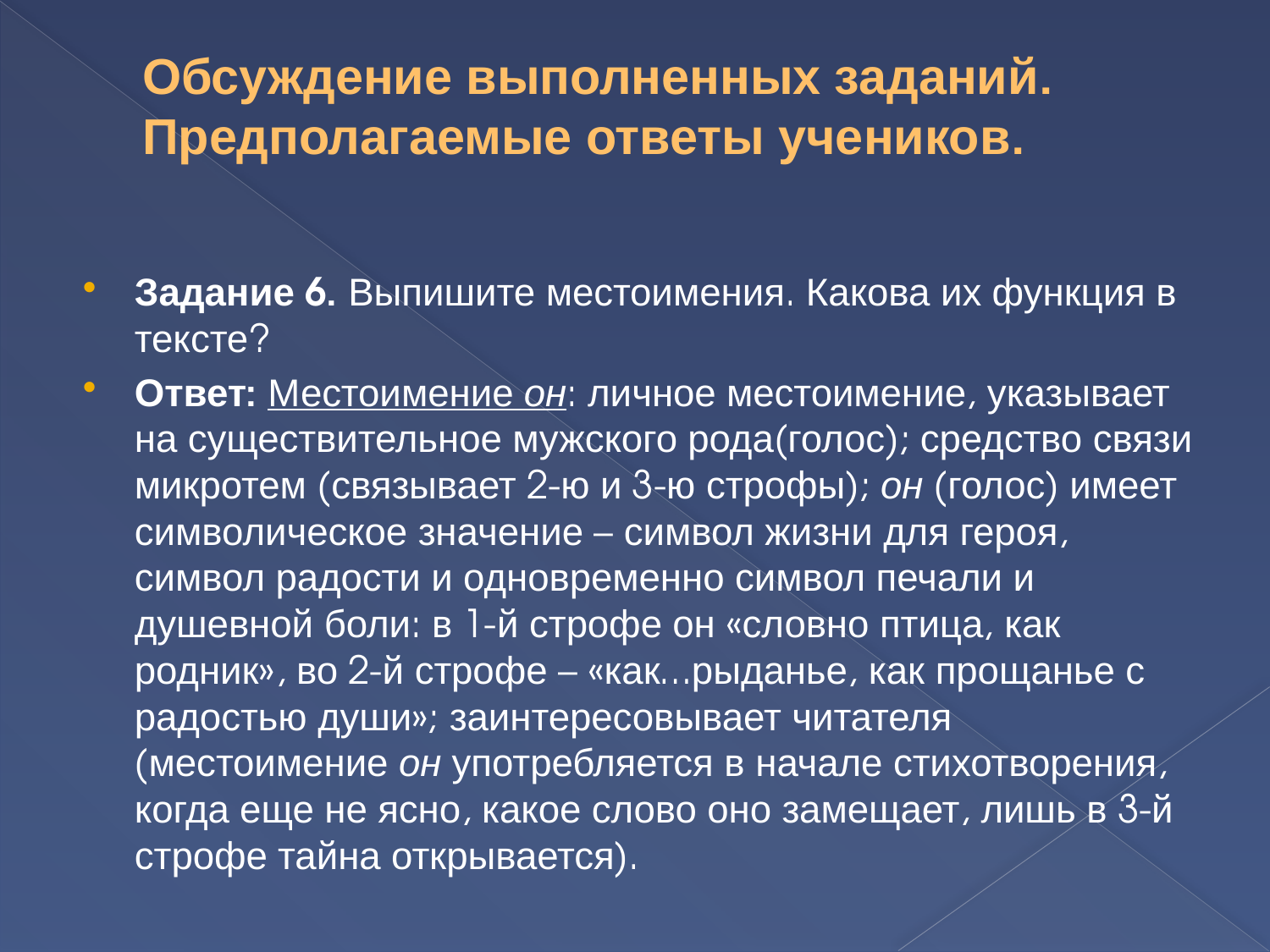

# Обсуждение выполненных заданий. Предполагаемые ответы учеников.
Задание 6. Выпишите местоимения. Какова их функция в тексте?
Ответ: Местоимение он: личное местоимение, указывает на существительное мужского рода(голос); средство связи микротем (связывает 2-ю и 3-ю строфы); он (голос) имеет символическое значение – символ жизни для героя, символ радости и одновременно символ печали и душевной боли: в 1-й строфе он «словно птица, как родник», во 2-й строфе – «как…рыданье, как прощанье с радостью души»; заинтересовывает читателя (местоимение он употребляется в начале стихотворения, когда еще не ясно, какое слово оно замещает, лишь в 3-й строфе тайна открывается).